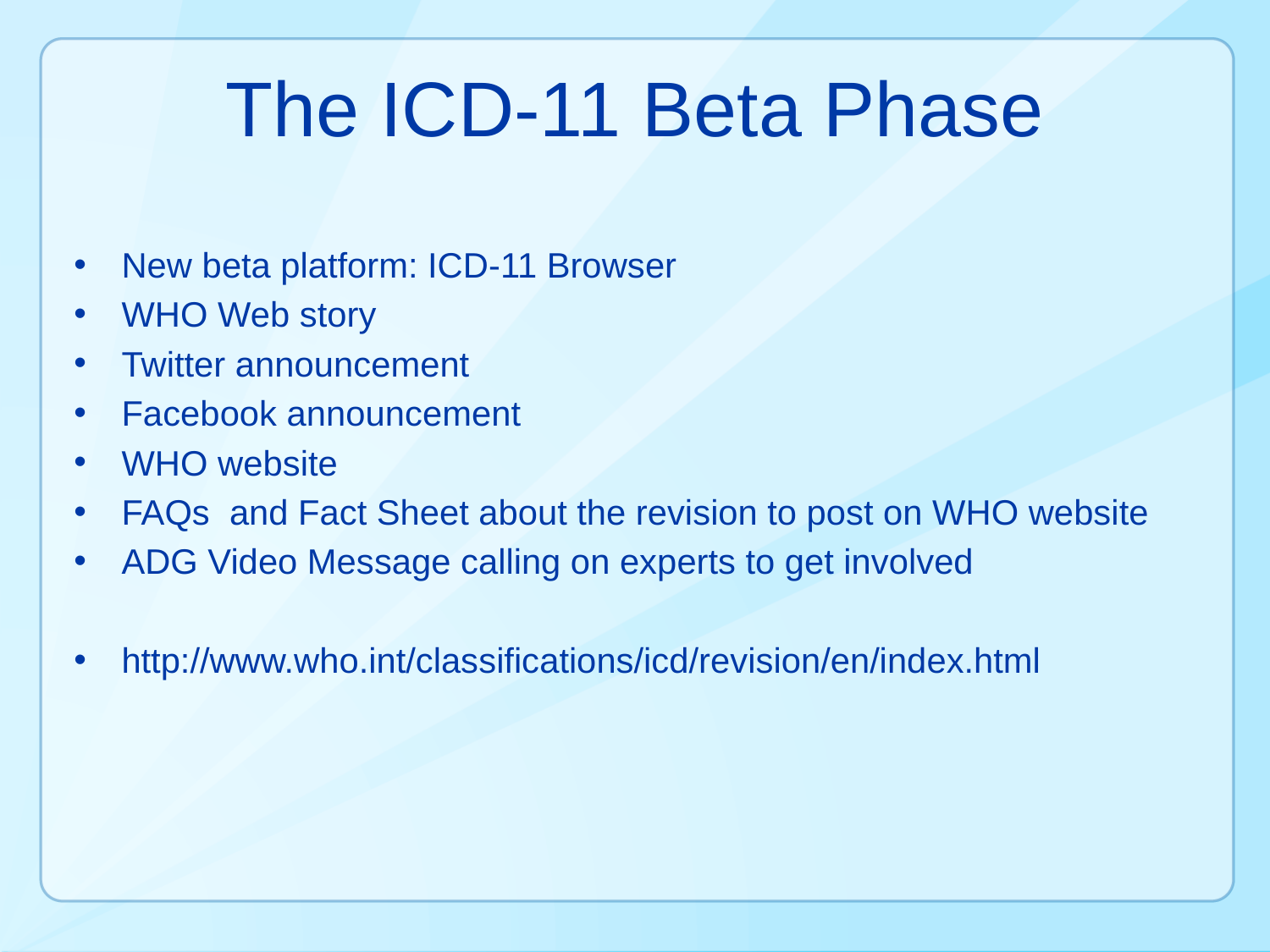

# The ICD-11 Beta Phase

New beta platform: ICD-11 Browser
WHO Web story
Twitter announcement
Facebook announcement
WHO website
FAQs  and Fact Sheet about the revision to post on WHO website
ADG Video Message calling on experts to get involved

http://www.who.int/classifications/icd/revision/en/index.html